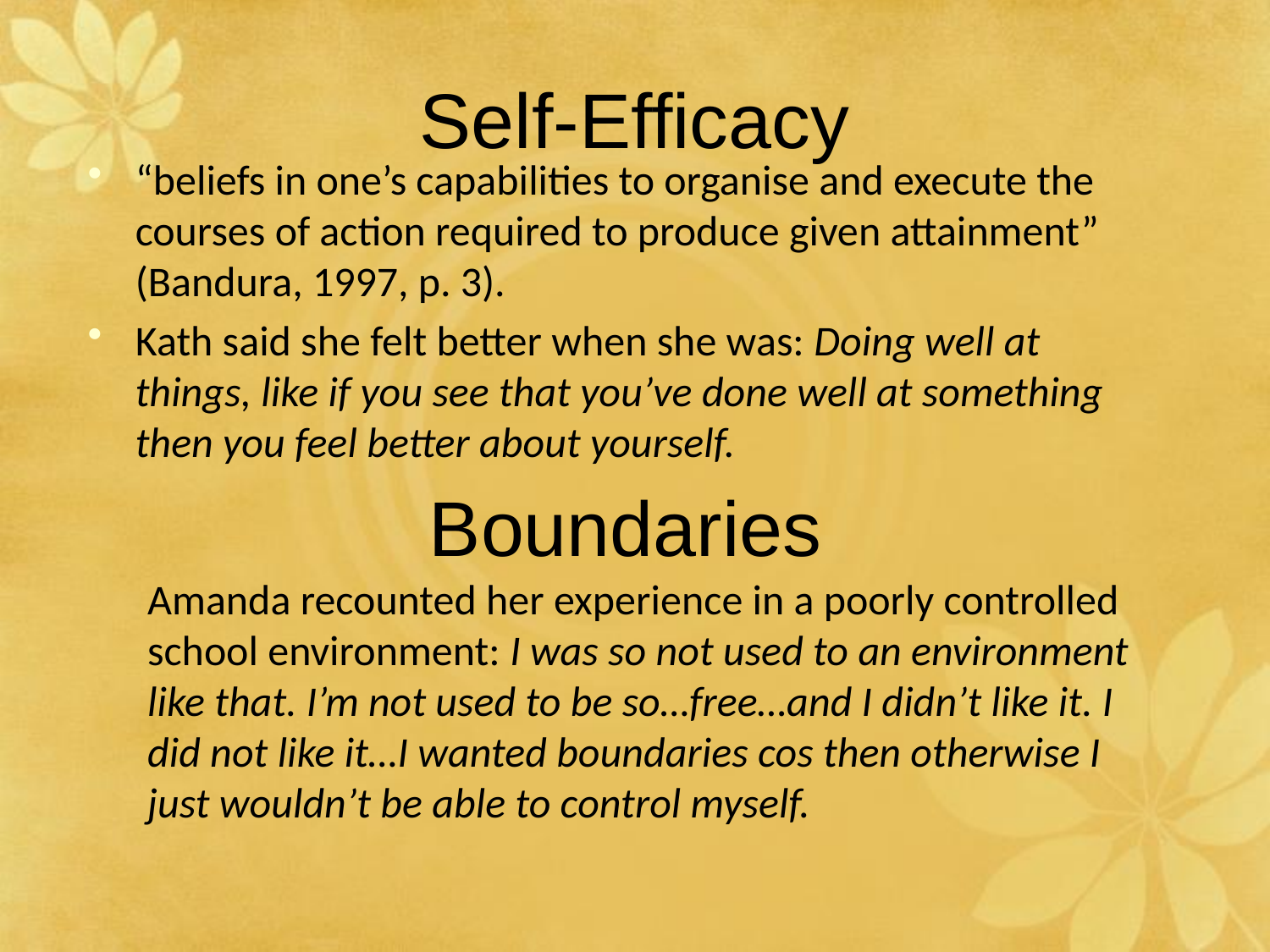

# Self-Efficacy
“beliefs in one’s capabilities to organise and execute the courses of action required to produce given attainment” (Bandura, 1997, p. 3).
Kath said she felt better when she was: Doing well at things, like if you see that you’ve done well at something then you feel better about yourself.

Boundaries
Amanda recounted her experience in a poorly controlled school environment: I was so not used to an environment like that. I’m not used to be so…free…and I didn’t like it. I did not like it…I wanted boundaries cos then otherwise I just wouldn’t be able to control myself.